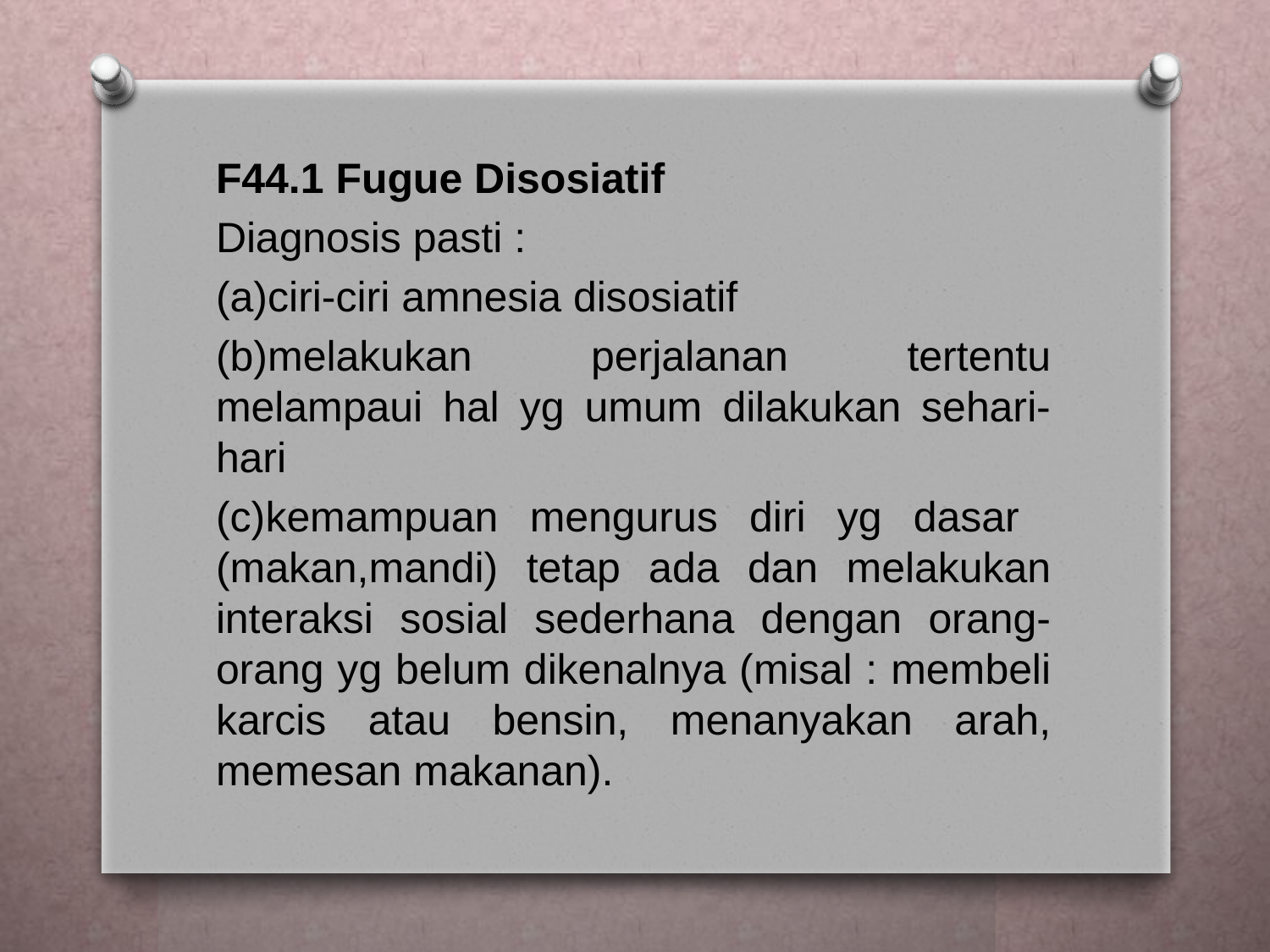

F44.1 Fugue Disosiatif
Diagnosis pasti :
(a)ciri-ciri amnesia disosiatif
(b)melakukan perjalanan tertentu melampaui hal yg umum dilakukan sehari-hari
(c)kemampuan mengurus diri yg dasar  (makan,mandi) tetap ada dan melakukan interaksi sosial sederhana dengan orang-orang yg belum dikenalnya (misal : membeli karcis atau bensin, menanyakan arah, memesan makanan).